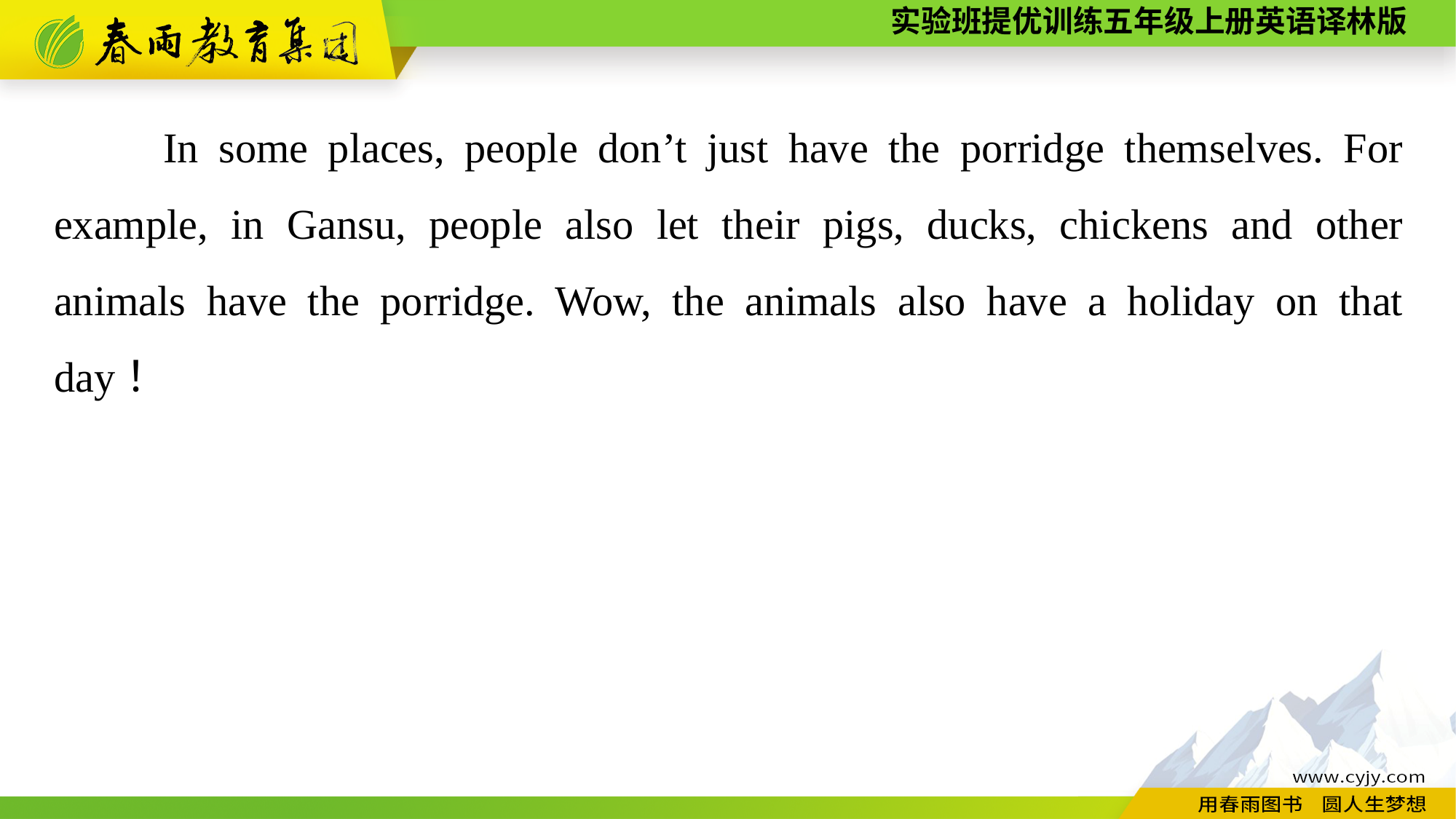

In some places, people don’t just have the porridge themselves. For example, in Gansu, people also let their pigs, ducks, chickens and other animals have the porridge. Wow, the animals also have a holiday on that day！